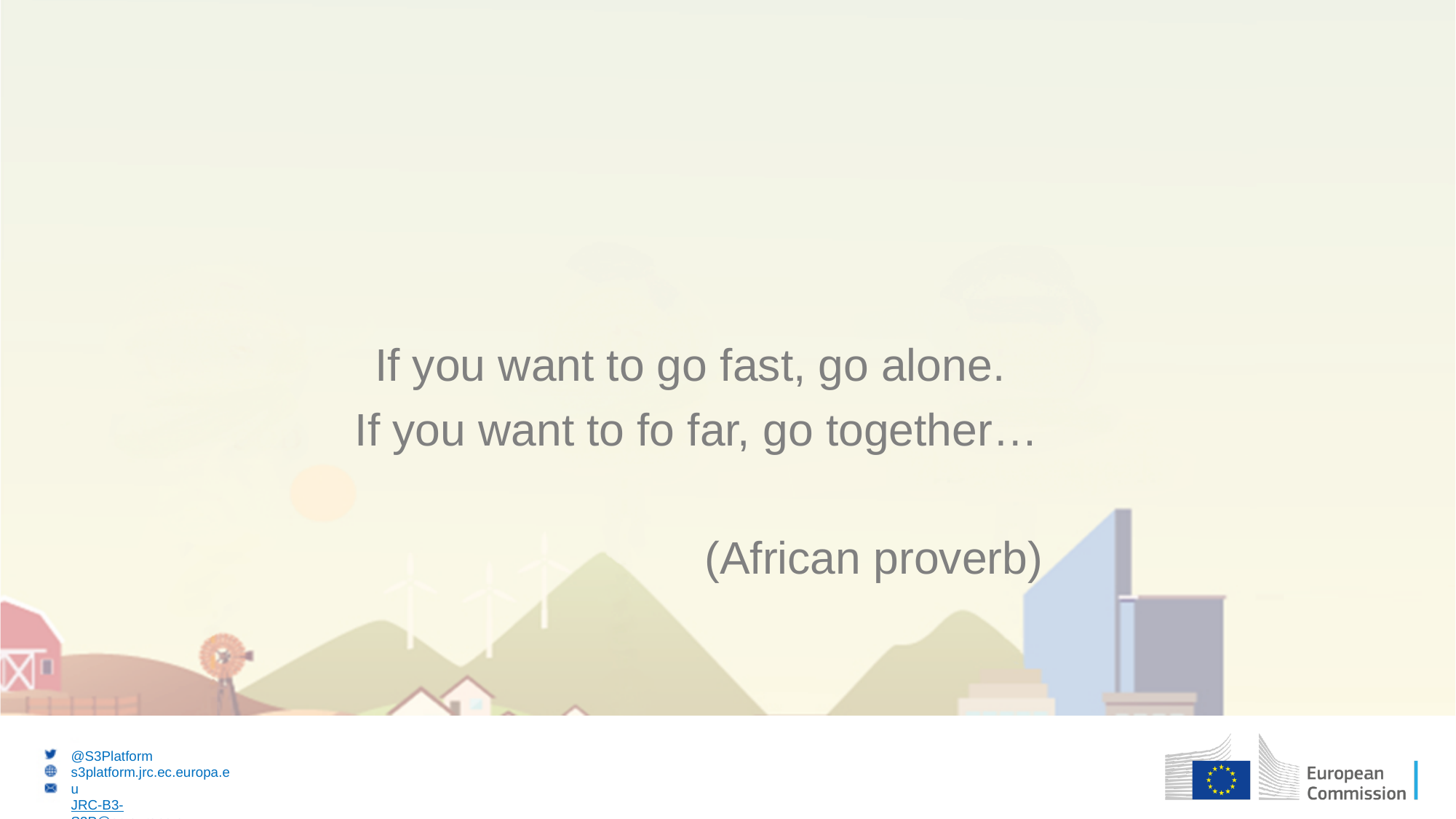

If you want to go fast, go alone.
If you want to fo far, go together…

				(African proverb)